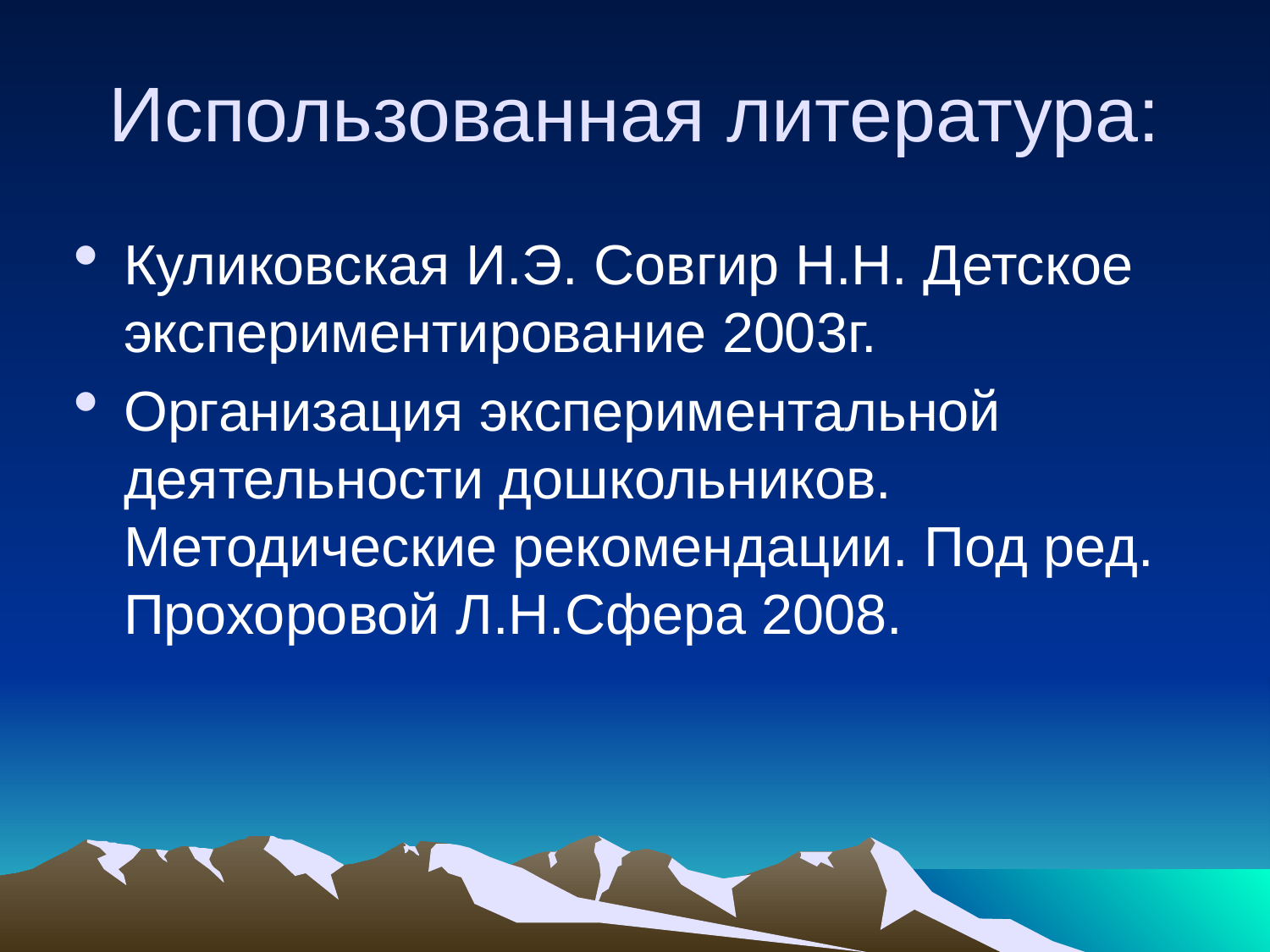

Использованная литература:
Куликовская И.Э. Совгир Н.Н. Детское экспериментирование 2003г.
Организация экспериментальной деятельности дошкольников. Методические рекомендации. Под ред. Прохоровой Л.Н.Сфера 2008.